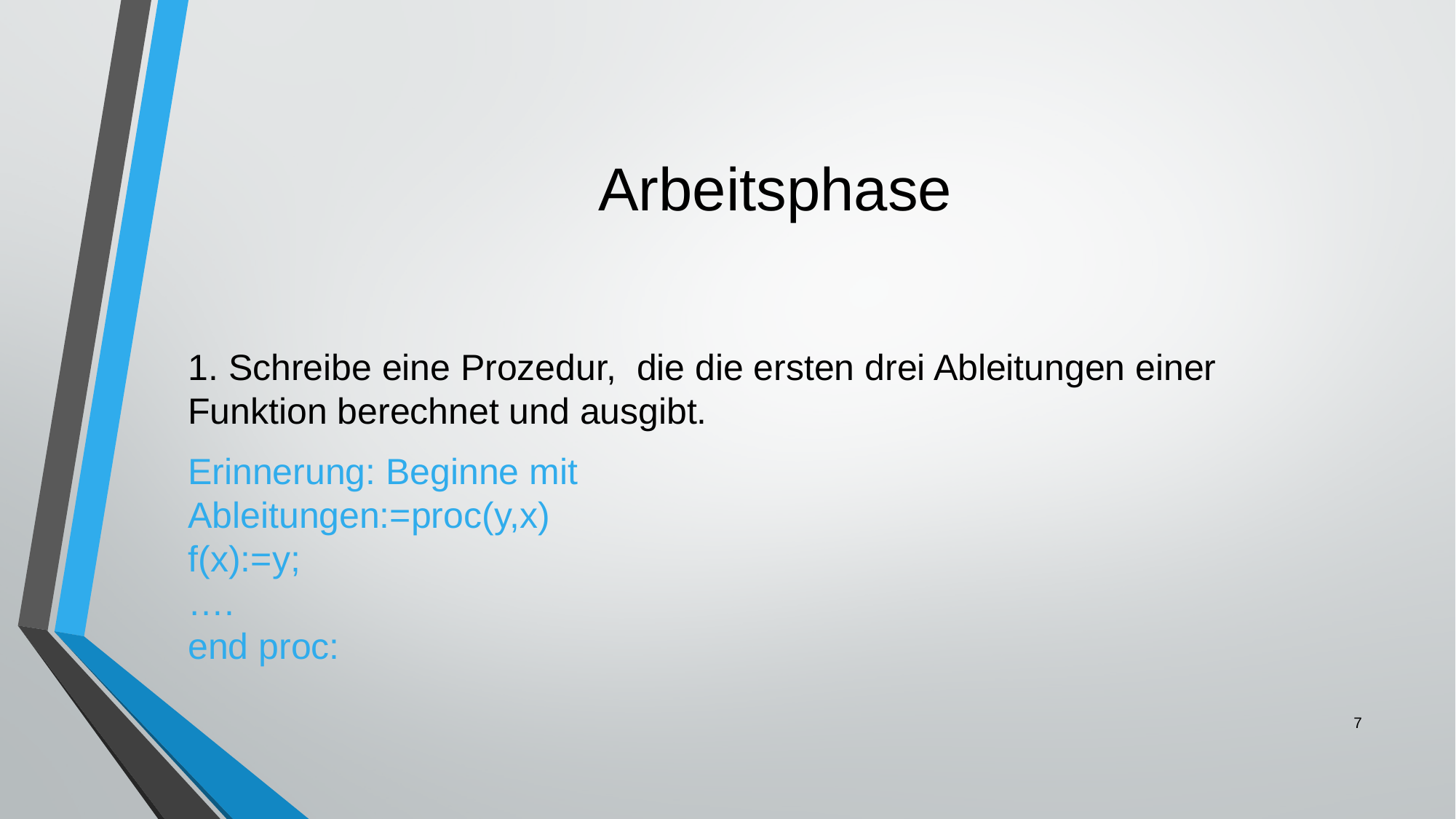

# Arbeitsphase
1. Schreibe eine Prozedur,  die die ersten drei Ableitungen einer Funktion berechnet und ausgibt.
Erinnerung: Beginne mit
Ableitungen:=proc(y,x)
f(x):=y;
….
end proc:
7